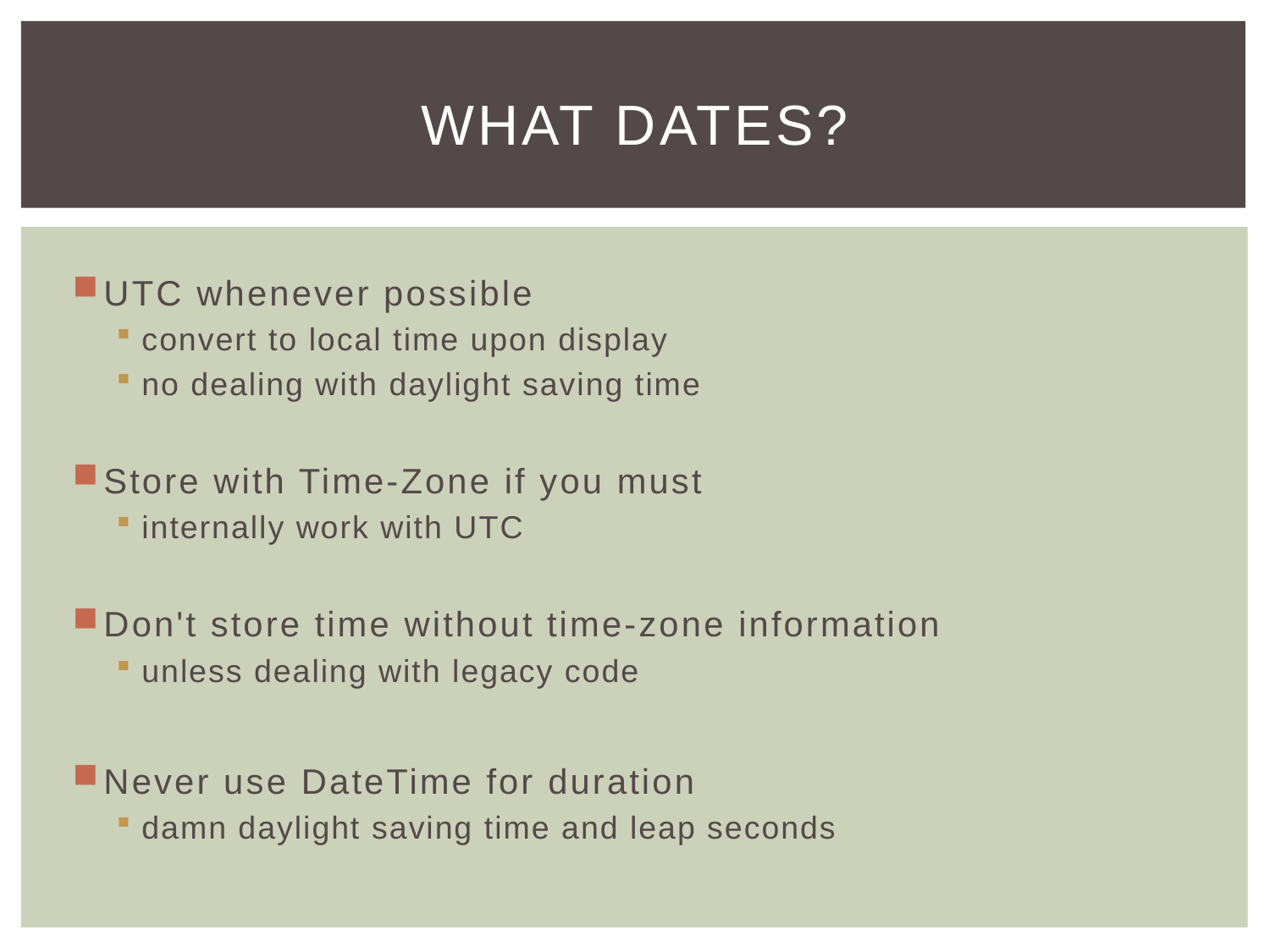

# What Dates?
UTC whenever possible
convert to local time upon display
no dealing with daylight saving time

Store with Time-Zone if you must
internally work with UTC

Don't store time without time-zone information
unless dealing with legacy code

Never use DateTime for duration
damn daylight saving time and leap seconds